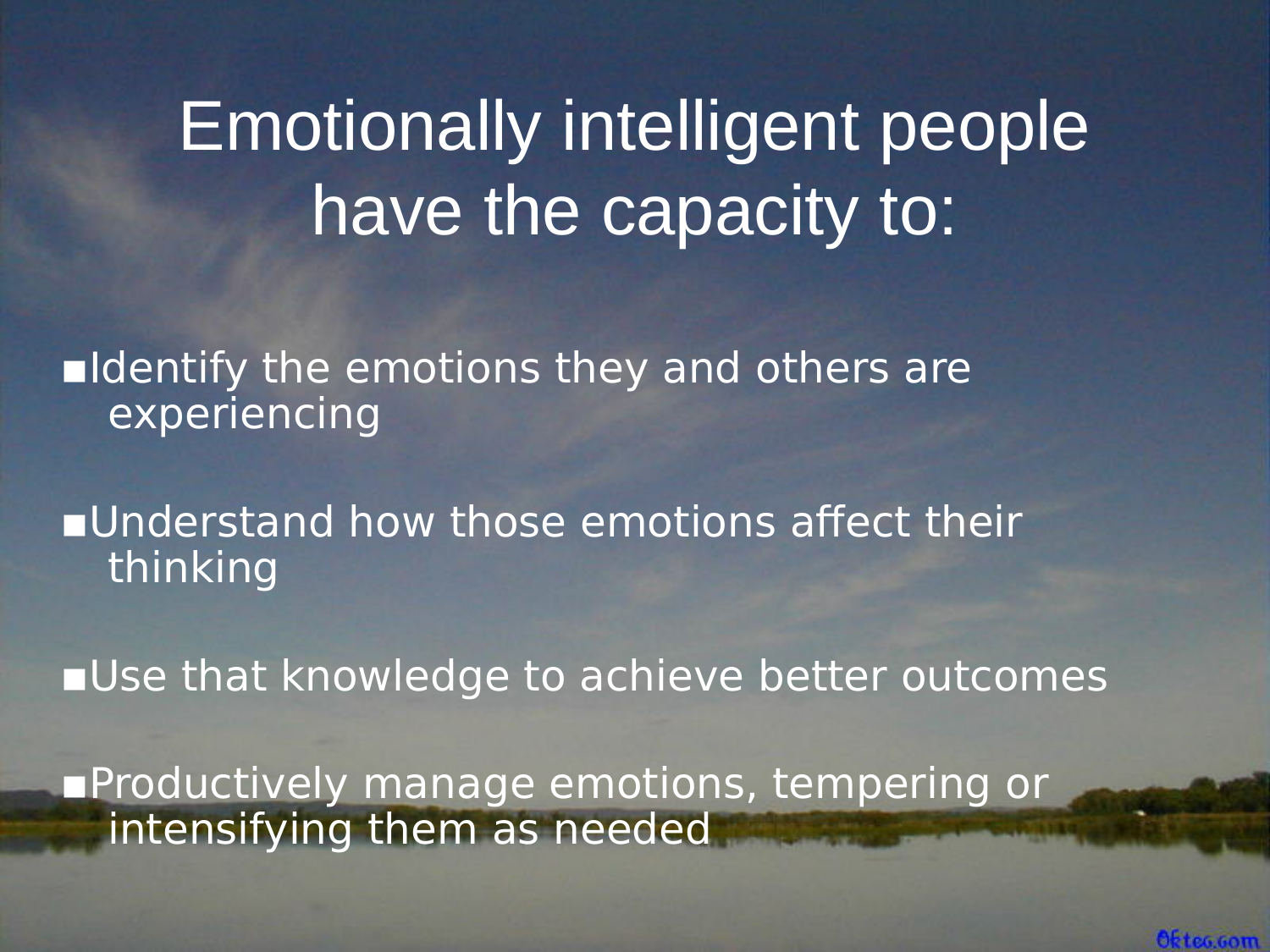

# Emotionally intelligent people have the capacity to:

▪Identify the emotions they and others are experiencing

▪Understand how those emotions affect their thinking

▪Use that knowledge to achieve better outcomes

▪Productively manage emotions, tempering or intensifying them as needed